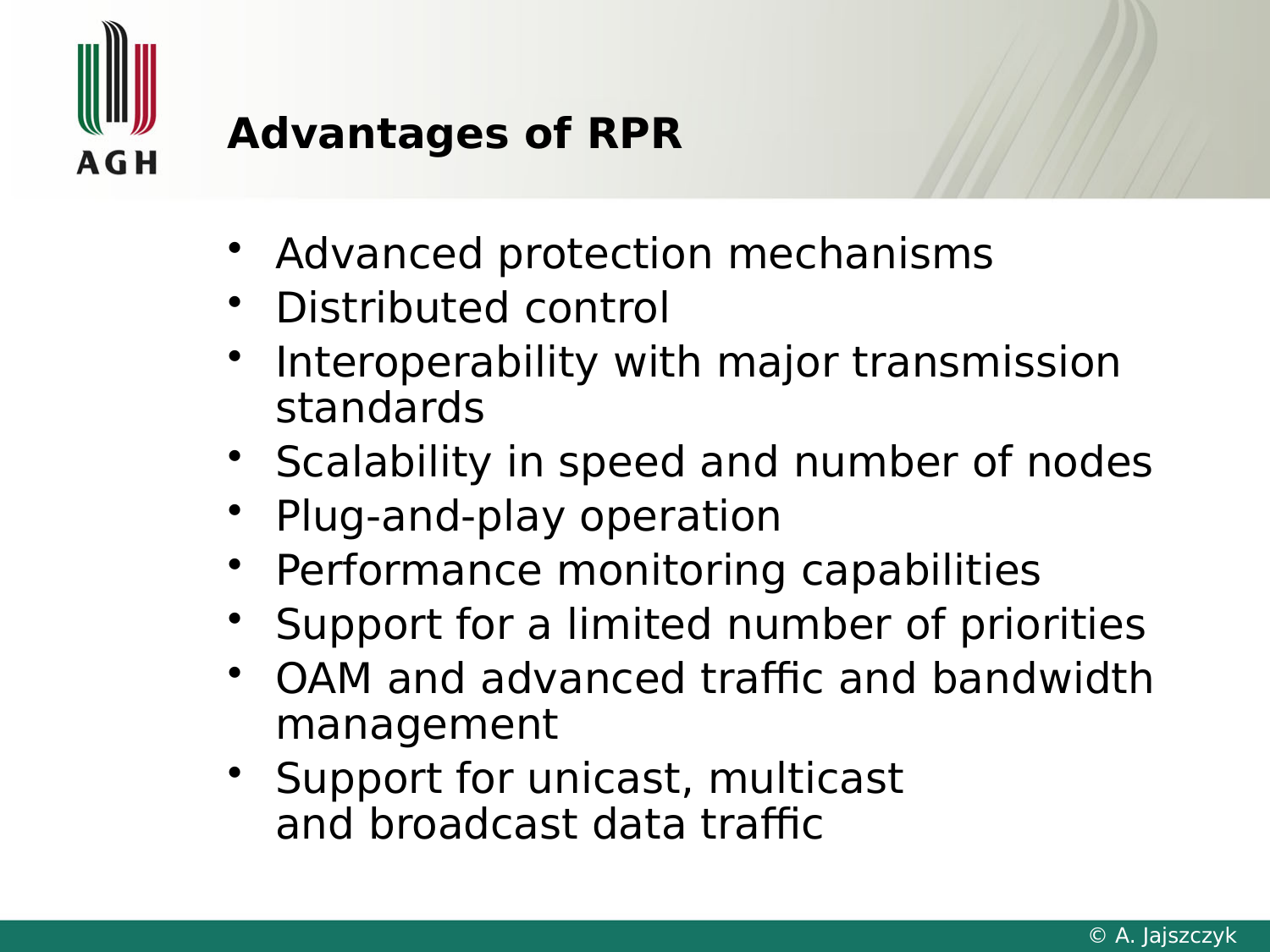

# Advantages of RPR
Advanced protection mechanisms
Distributed control
Interoperability with major transmission standards
Scalability in speed and number of nodes
Plug-and-play operation
Performance monitoring capabilities
Support for a limited number of priorities
OAM and advanced traffic and bandwidth management
Support for unicast, multicast
and broadcast data traffic